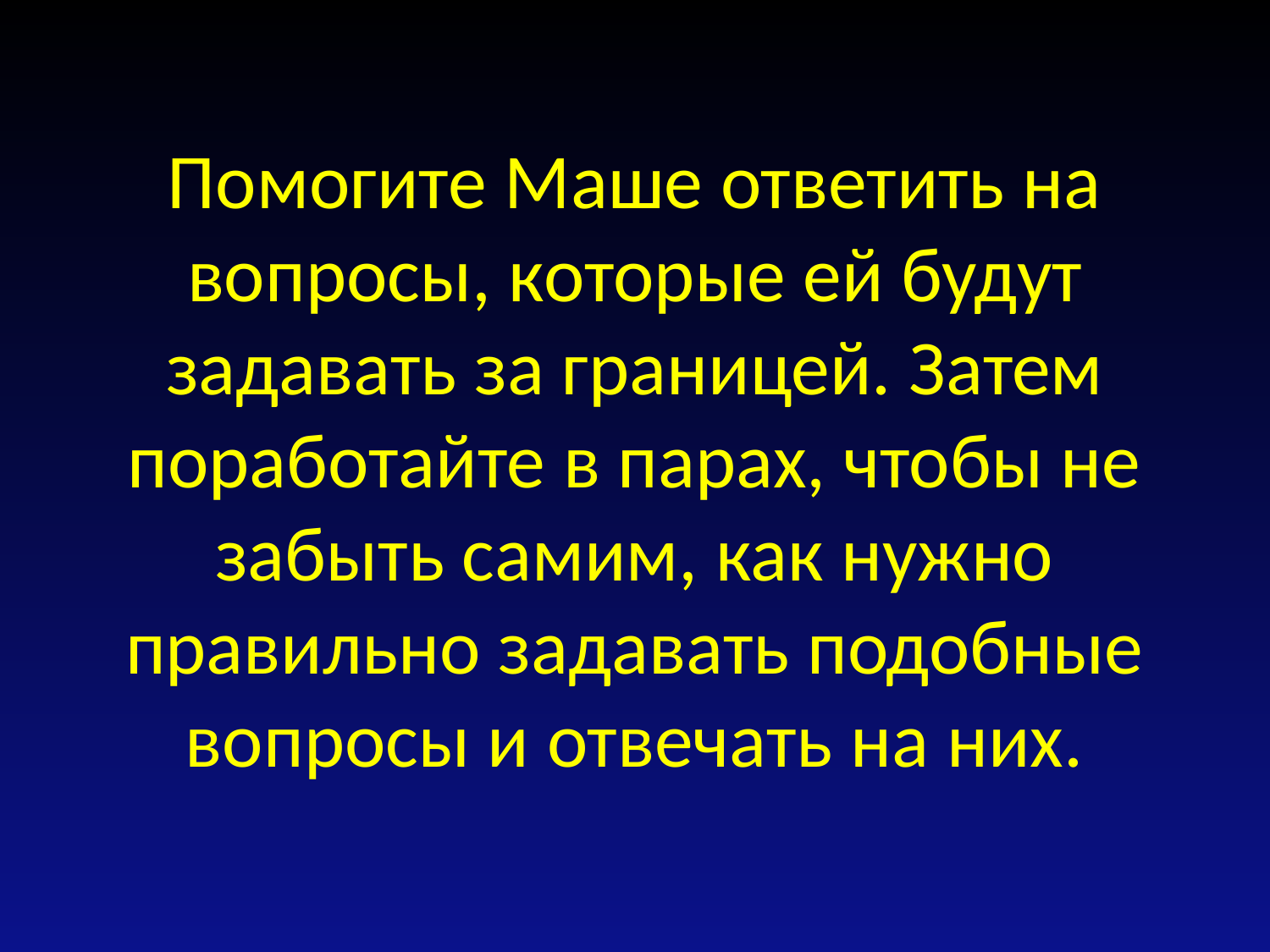

# Помогите Маше ответить на вопросы, которые ей будут задавать за границей. Затем поработайте в парах, чтобы не забыть самим, как нужно правильно задавать подобные вопросы и отвечать на них.